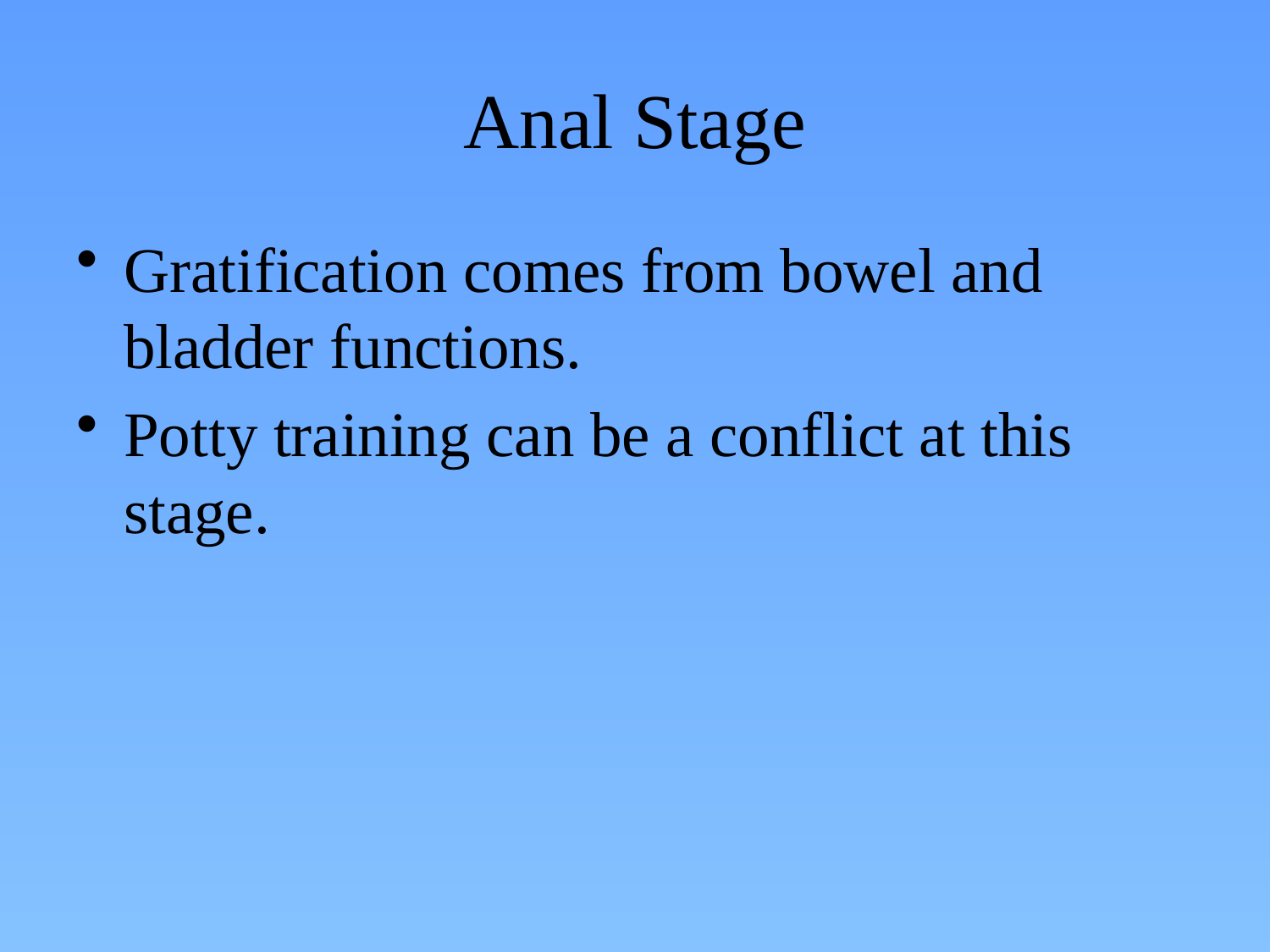

# Anal Stage
Gratification comes from bowel and bladder functions.
Potty training can be a conflict at this stage.